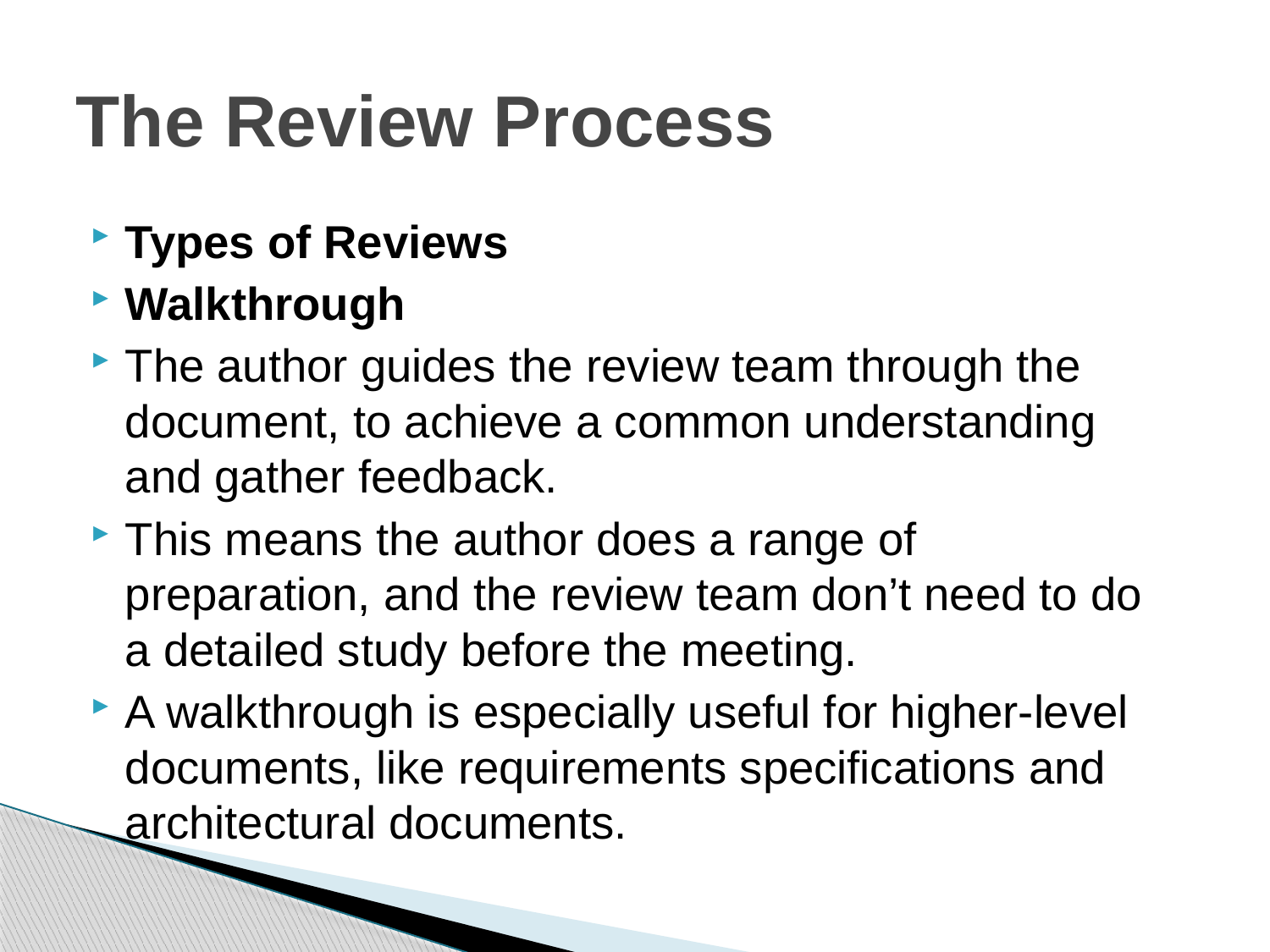

# The Review Process
Types of Reviews
Walkthrough
The author guides the review team through the document, to achieve a common understanding and gather feedback.
This means the author does a range of preparation, and the review team don’t need to do a detailed study before the meeting.
A walkthrough is especially useful for higher-level documents, like requirements specifications and architectural documents.